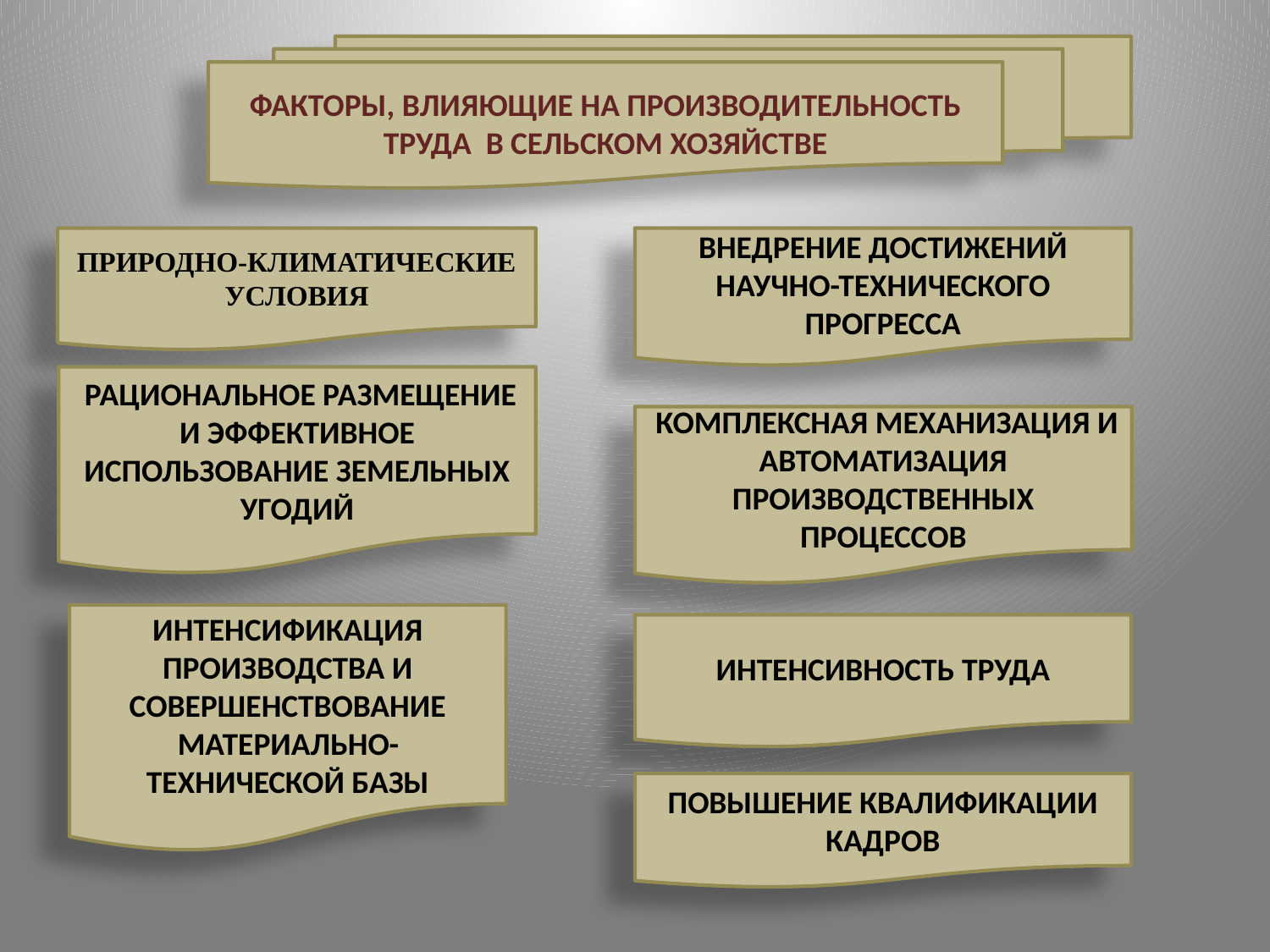

ФАКТОРЫ, ВЛИЯЮЩИЕ НА ПРОИЗВОДИТЕЛЬНОСТЬ ТРУДА  В СЕЛЬСКОМ ХОЗЯЙСТВЕ
ПРИРОДНО-КЛИМАТИЧЕСКИЕ УСЛОВИЯ
ВНЕДРЕНИЕ ДОСТИЖЕНИЙ НАУЧНО-ТЕХНИЧЕСКОГО ПРОГРЕССА
 РАЦИОНАЛЬНОЕ РАЗМЕЩЕНИЕ И ЭФФЕКТИВНОЕ ИСПОЛЬЗОВАНИЕ ЗЕМЕЛЬНЫХ УГОДИЙ
 КОМПЛЕКСНАЯ МЕХАНИЗАЦИЯ И АВТОМАТИЗАЦИЯ ПРОИЗВОДСТВЕННЫХ ПРОЦЕССОВ
ИНТЕНСИФИКАЦИЯ ПРОИЗВОДСТВА И СОВЕРШЕНСТВОВАНИЕ МАТЕРИАЛЬНО-ТЕХНИЧЕСКОЙ БАЗЫ
ИНТЕНСИВНОСТЬ ТРУДА
ПОВЫШЕНИЕ КВАЛИФИКАЦИИ КАДРОВ